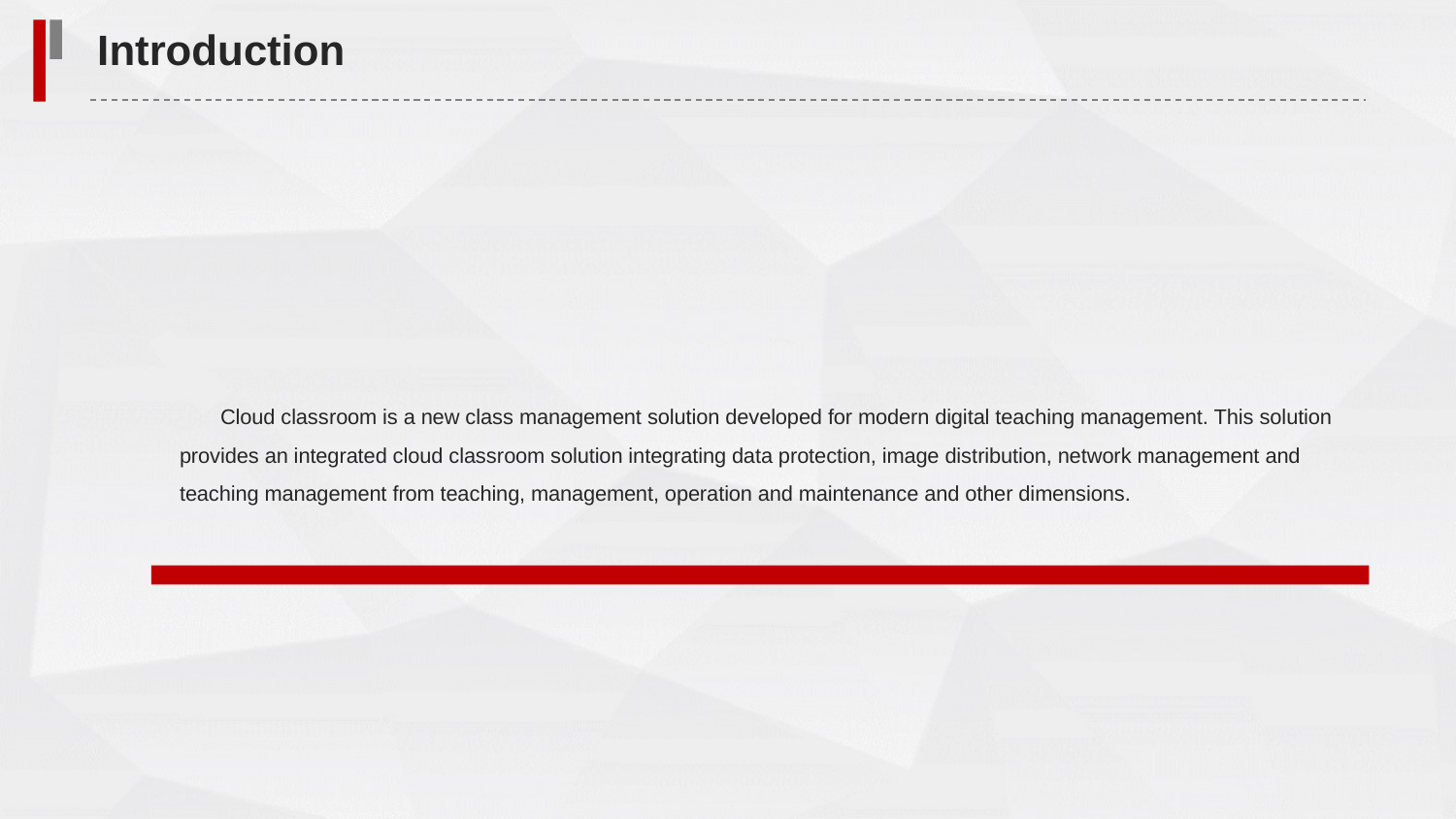

Introduction

       Cloud classroom is a new class management solution developed for modern digital teaching management. This solution provides an integrated cloud classroom solution integrating data protection, image distribution, network management and teaching management from teaching, management, operation and maintenance and other dimensions.